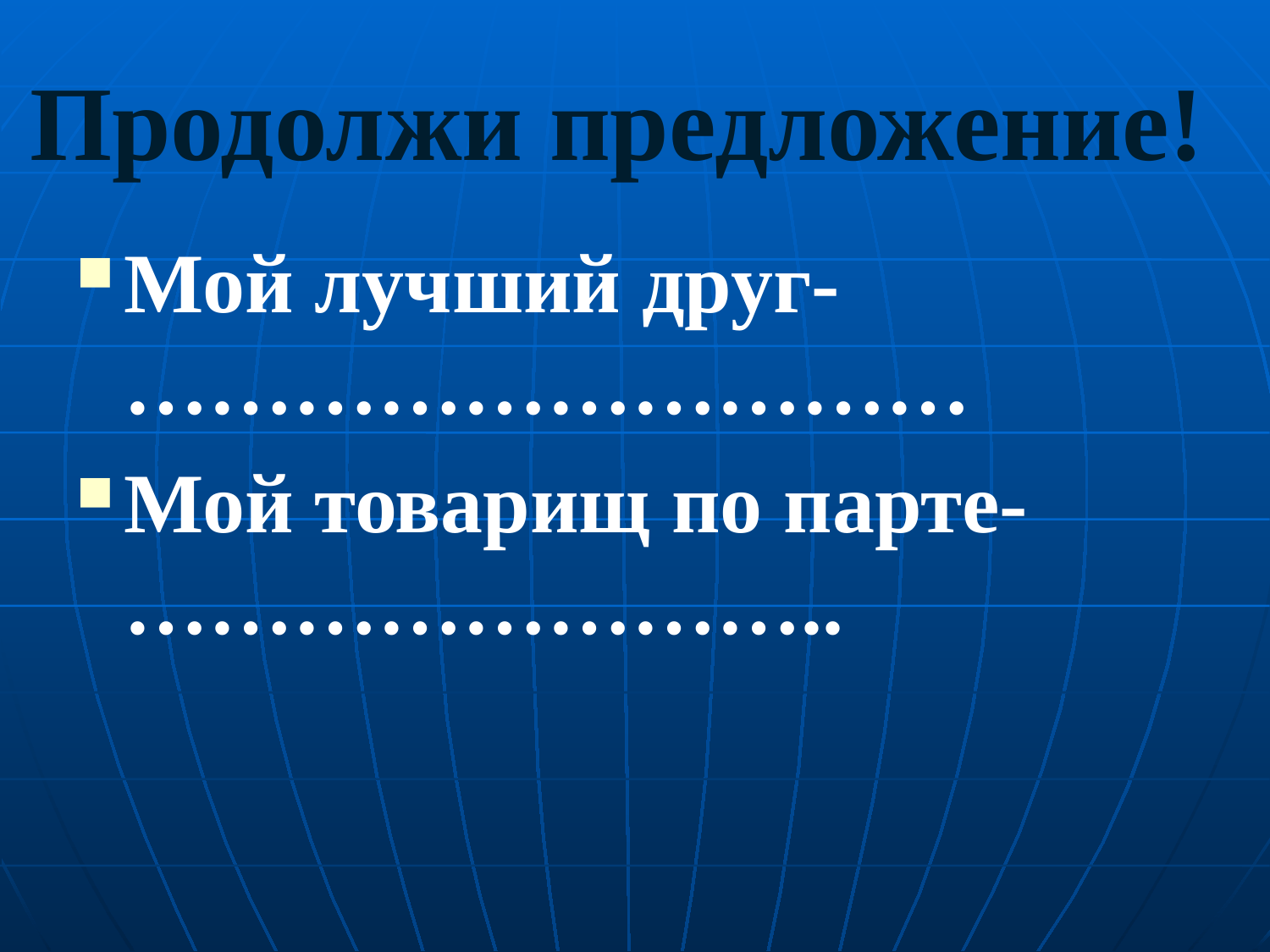

# Продолжи предложение!
Мой лучший друг-…………………………
Мой товарищ по парте-……………………..